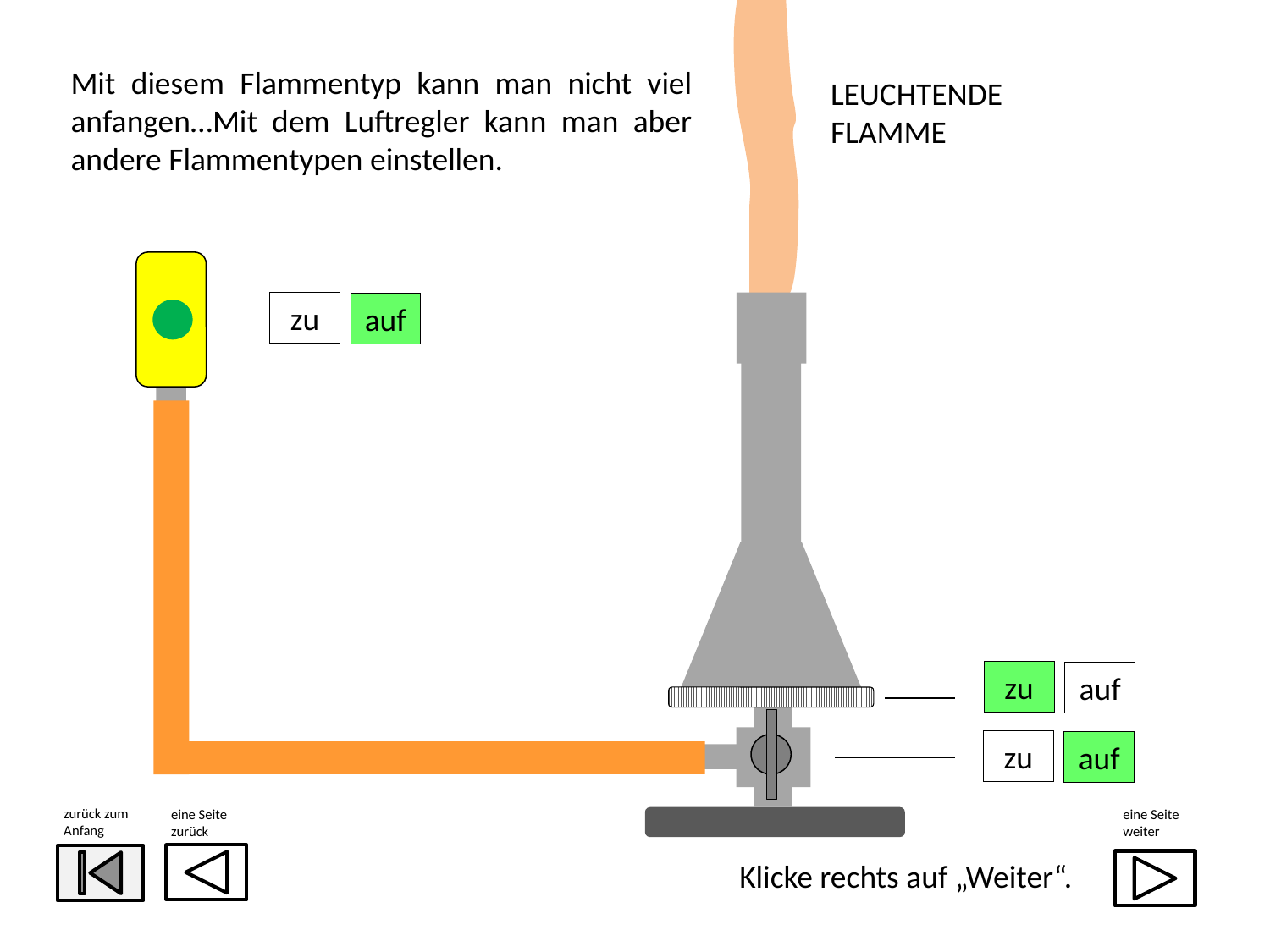

Mit diesem Flammentyp kann man nicht viel anfangen…Mit dem Luftregler kann man aber andere Flammentypen einstellen.

LEUCHTENDE
FLAMME

zu
auf

zu
auf
zu
auf

zurück zum
Anfang
eine Seite
zurück
eine Seite
weiter

Klicke rechts auf „Weiter“.